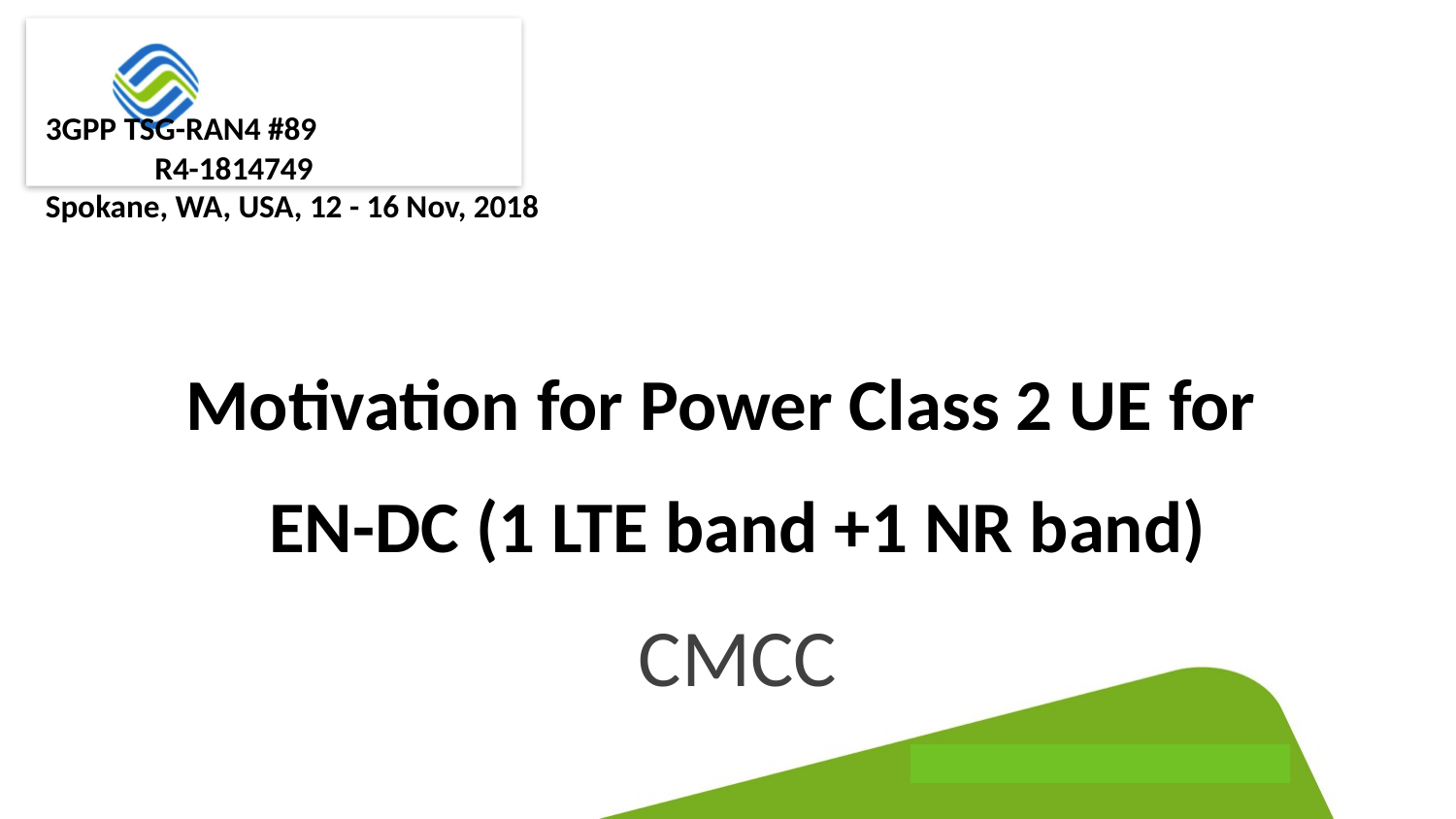

3GPP TSG-RAN4 #89							                                       R4-1814749
Spokane, WA, USA, 12 - 16 Nov, 2018

# Motivation for Power Class 2 UE for   EN-DC (1 LTE band +1 NR band) CMCC